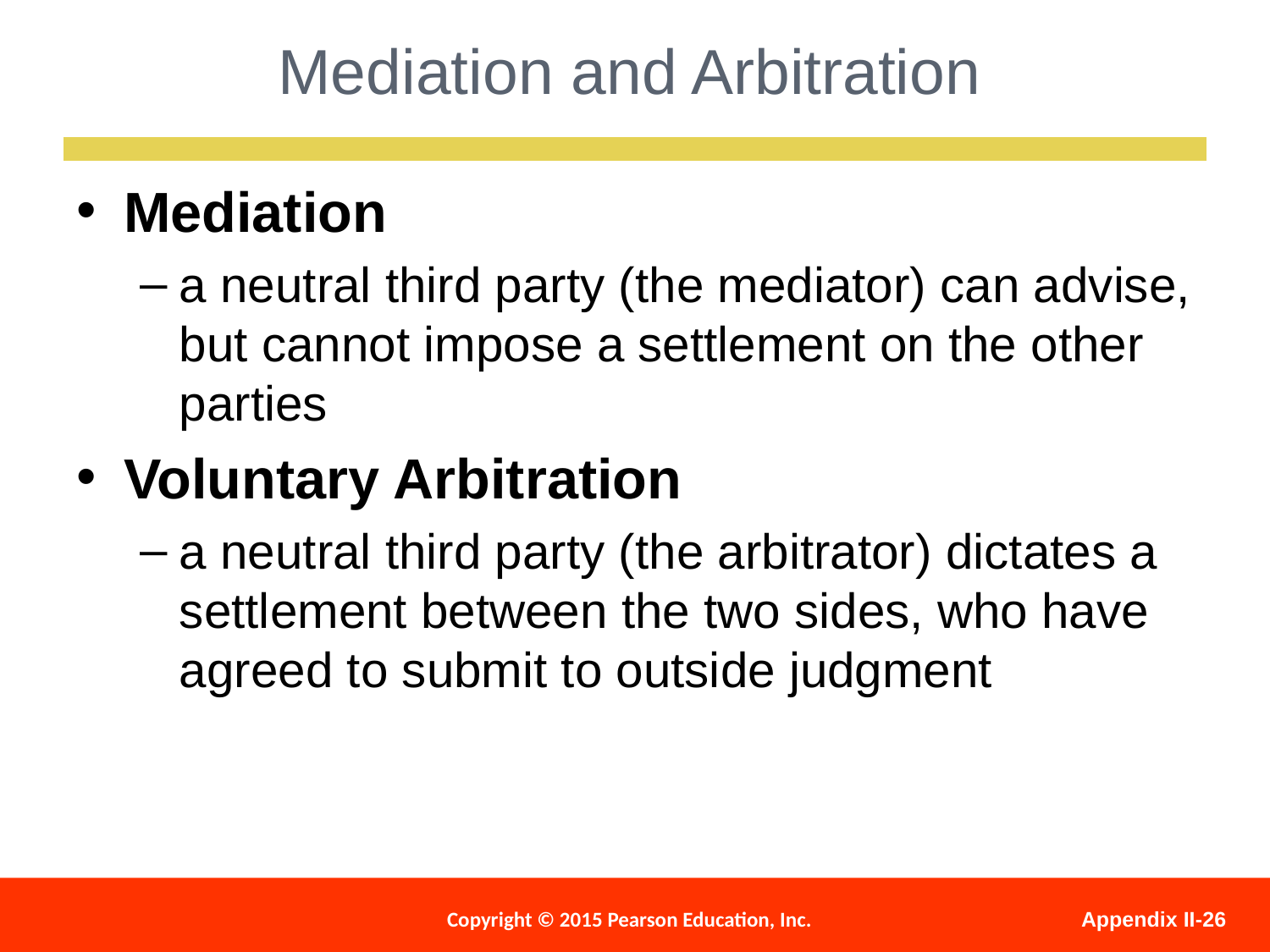

Mediation and Arbitration
Mediation
a neutral third party (the mediator) can advise, but cannot impose a settlement on the other parties
Voluntary Arbitration
a neutral third party (the arbitrator) dictates a settlement between the two sides, who have agreed to submit to outside judgment